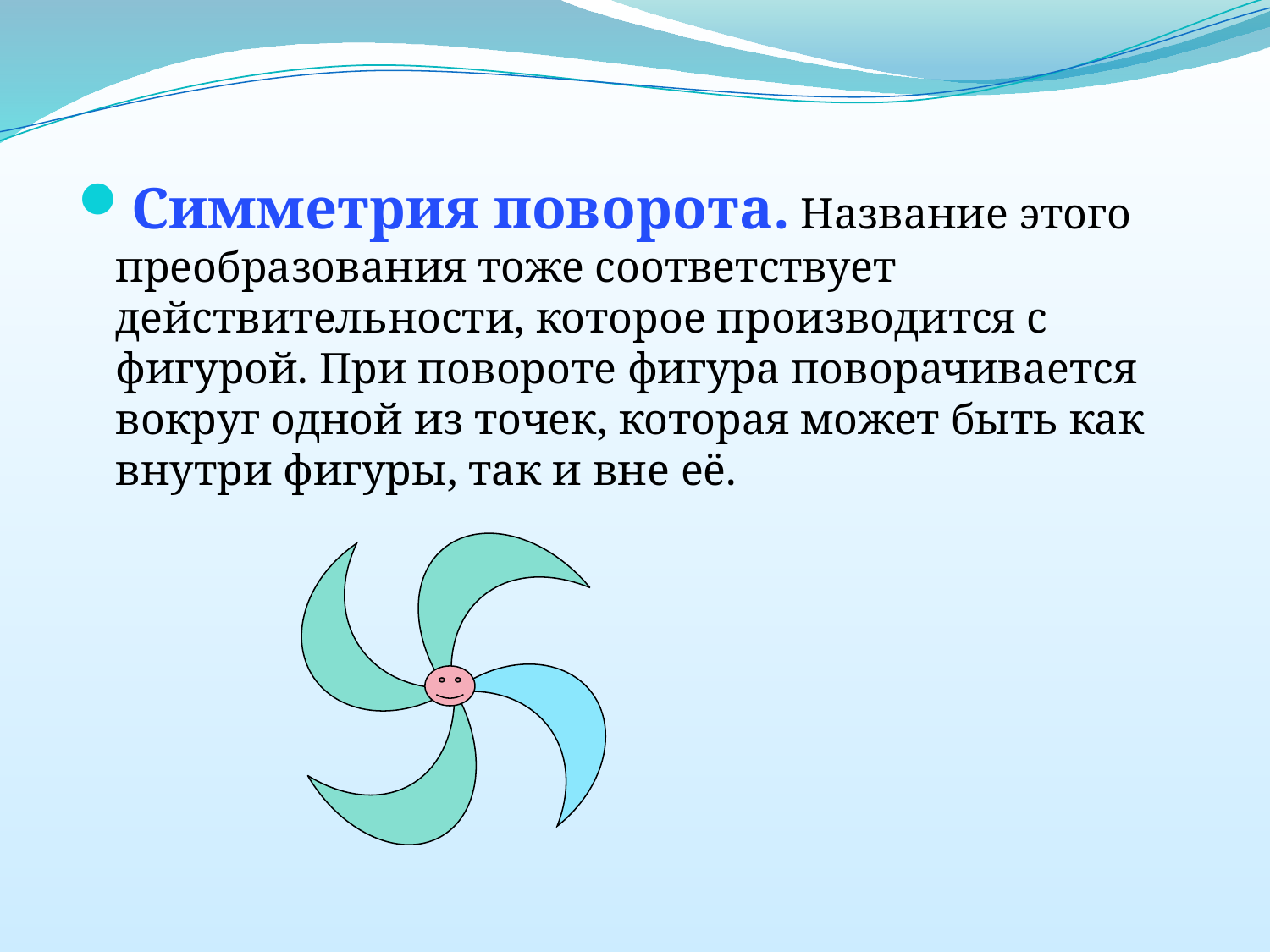

Симметрия поворота. Название этого преобразования тоже соответствует действительности, которое производится с фигурой. При повороте фигура поворачивается вокруг одной из точек, которая может быть как внутри фигуры, так и вне её.